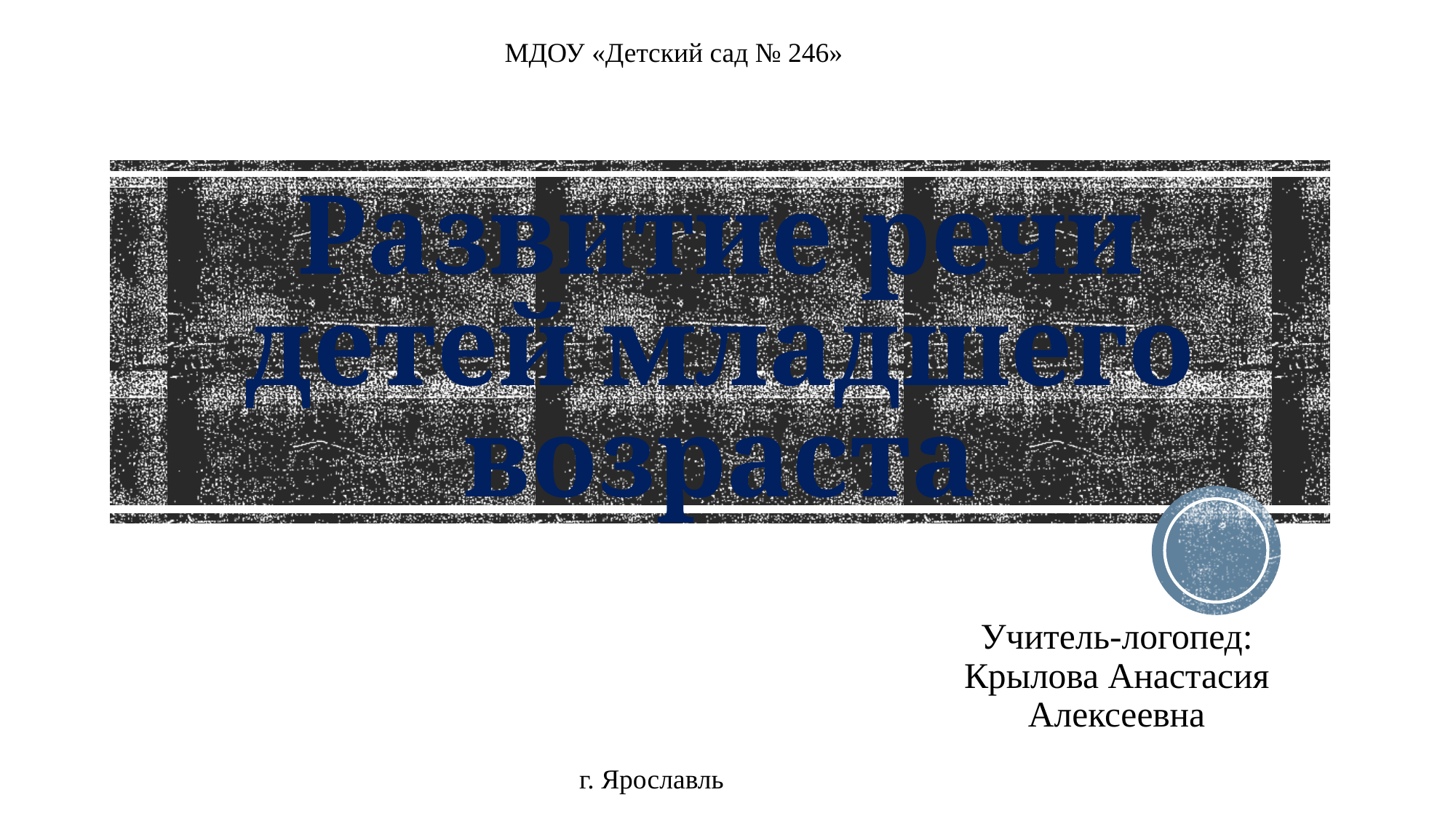

МДОУ «Детский сад № 246»
# Развитие речи детей младшего возраста
Учитель-логопед: Крылова Анастасия Алексеевна

г. Ярославль